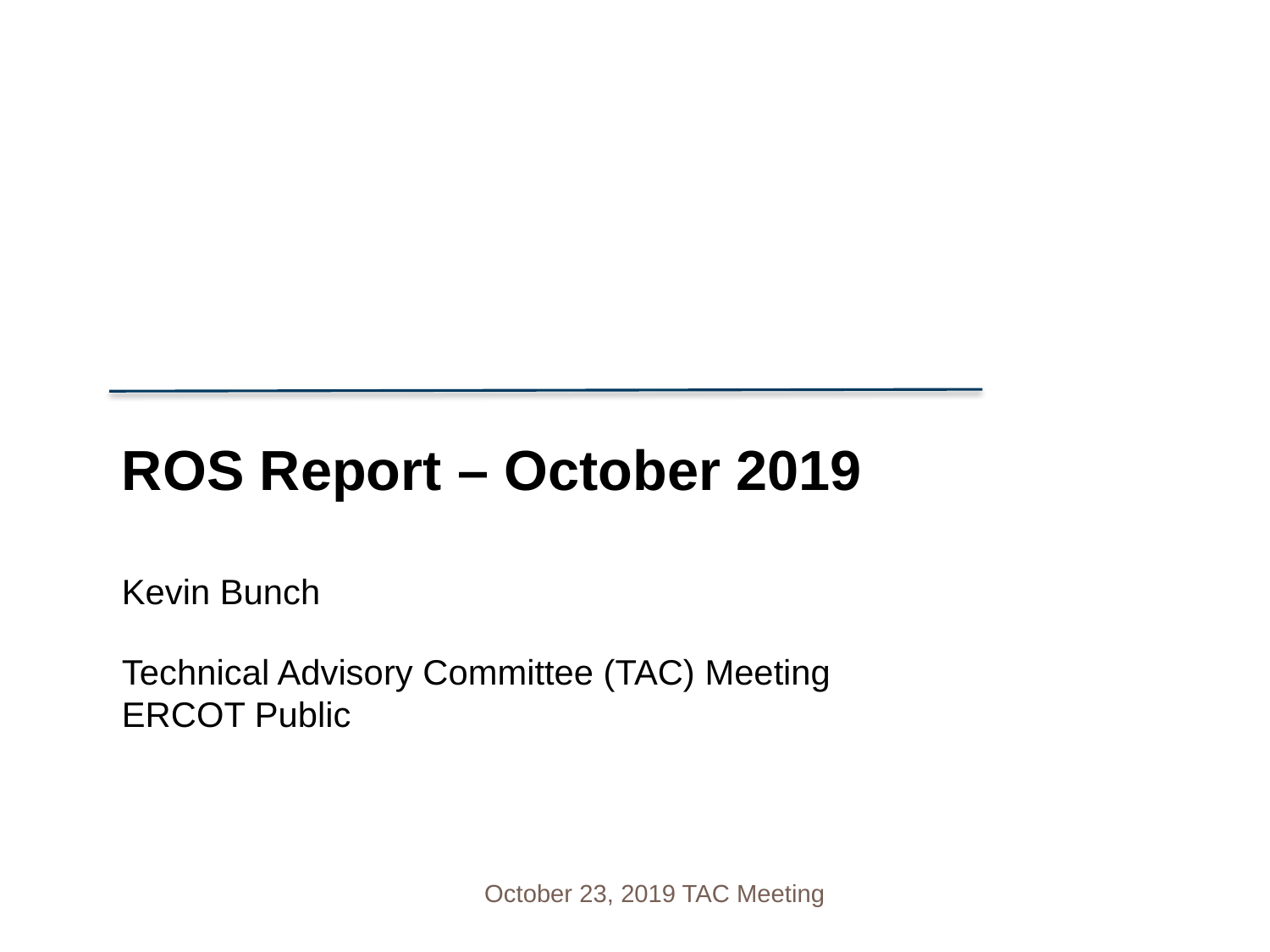

ROS Report – October 2019

Kevin Bunch

Technical Advisory Committee (TAC) Meeting
ERCOT Public

October 23, 2019 TAC Meeting